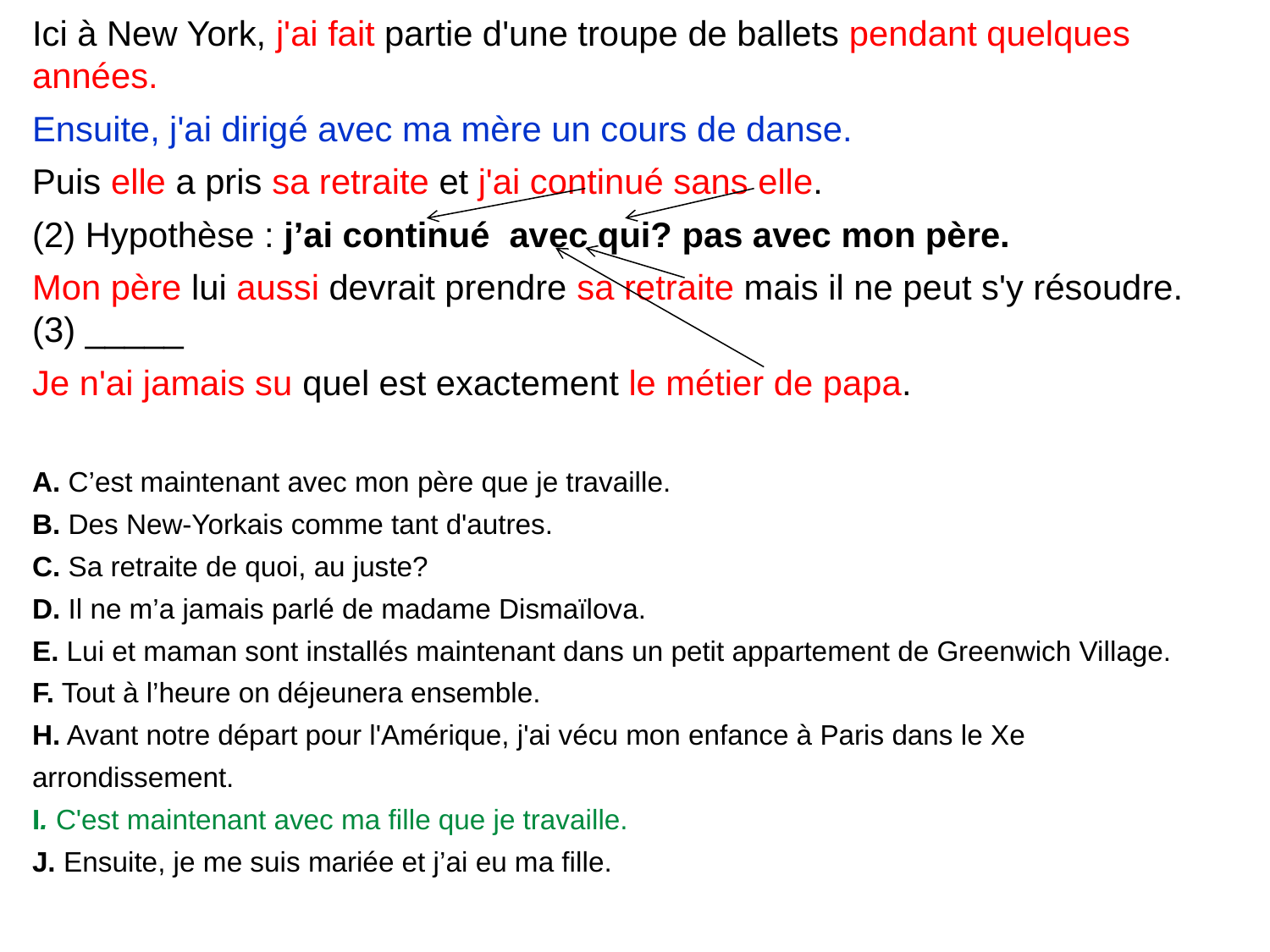

Ici à New York, j'ai fait partie d'une troupe de ballets pendant quelques années.
Ensuite, j'ai dirigé avec ma mère un cours de danse.
Puis elle a pris sa retraite et j'ai continué sans elle.
(2) Hypothèse : j’ai continué  avec qui? pas avec mon père.
Mon père lui aussi devrait prendre sa retraite mais il ne peut s'y résoudre. (3) _____
Je n'ai jamais su quel est exactement le métier de papa.

A. C’est maintenant avec mon père que je travaille.
B. Des New-Yorkais comme tant d'autres.
C. Sa retraite de quoi, au juste?
D. Il ne m’a jamais parlé de madame Dismaïlova.
E. Lui et maman sont installés maintenant dans un petit appartement de Greenwich Village.
F. Tout à l’heure on déjeunera ensemble.
H. Avant notre départ pour l'Amérique, j'ai vécu mon enfance à Paris dans le Xe arrondissement.
I. C'est maintenant avec ma fille que je travaille.
J. Ensuite, je me suis mariée et j’ai eu ma fille.